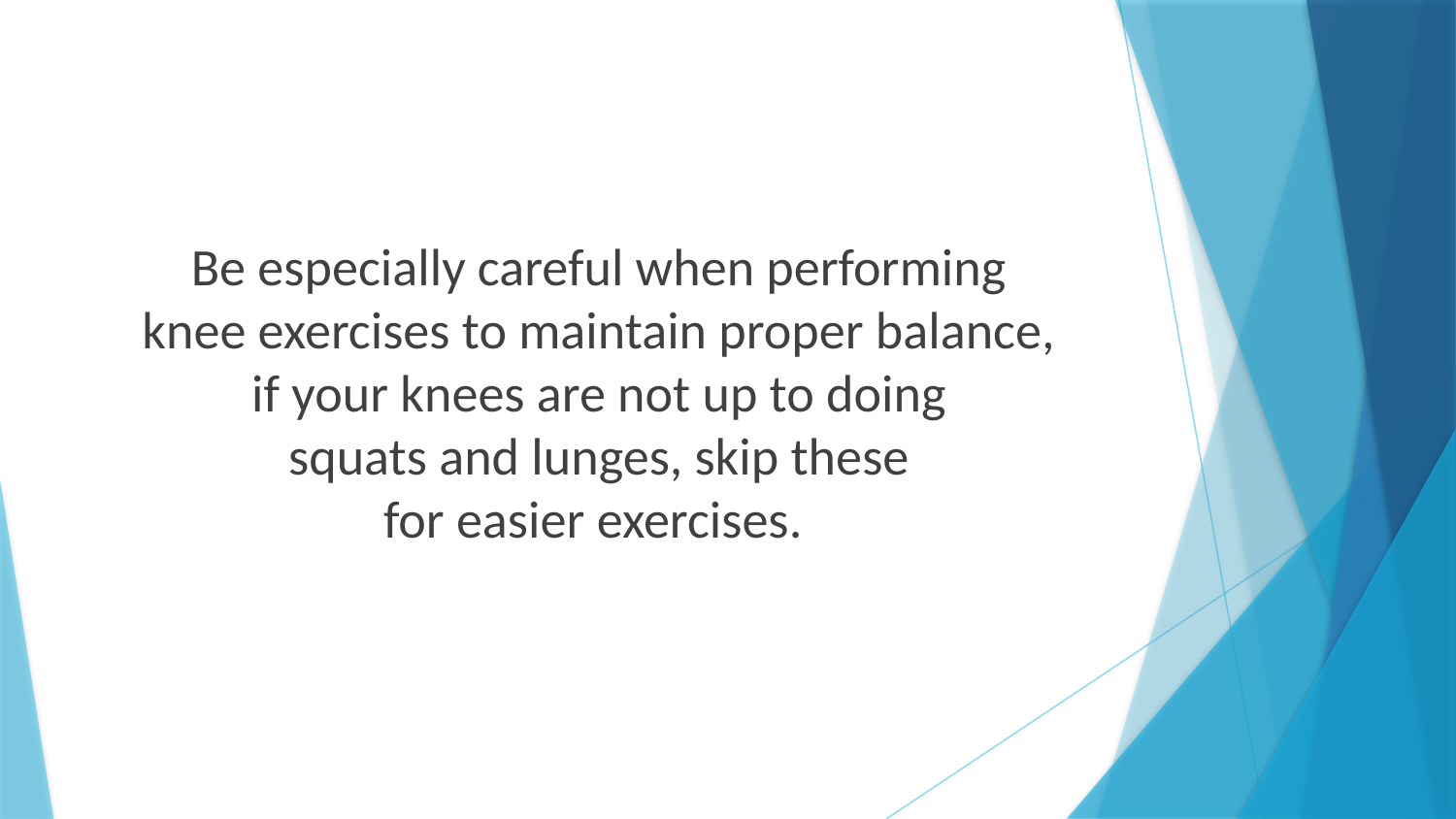

Be especially careful when performing
knee exercises to maintain proper balance,
if your knees are not up to doing
squats and lunges, skip these
for easier exercises.